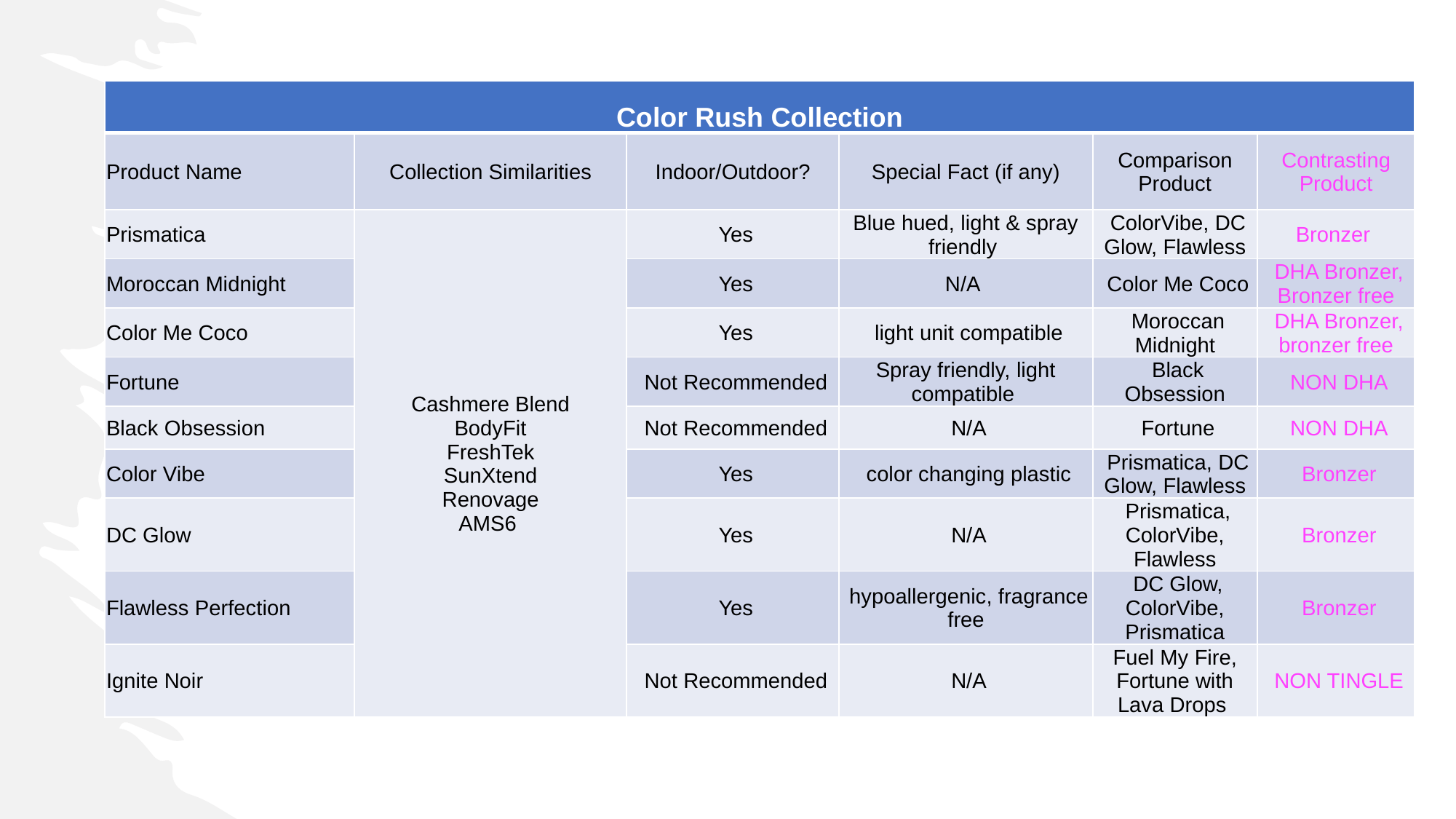

| Color Rush Collection |  |  |  |  |  |
| --- | --- | --- | --- | --- | --- |
| Product Name | Collection Similarities | Indoor/Outdoor? | Special Fact (if any) | Comparison Product | Contrasting Product |
| Prismatica | Cashmere Blend BodyFit FreshTek SunXtend Renovage AMS6 | Yes | Blue hued, light & spray friendly | ColorVibe, DC Glow, Flawless | Bronzer |
| Moroccan Midnight |  | Yes | N/A | Color Me Coco | DHA Bronzer, Bronzer free |
| Color Me Coco |  | Yes | light unit compatible | Moroccan Midnight | DHA Bronzer, bronzer free |
| Fortune |  | Not Recommended | Spray friendly, light compatible | Black Obsession | NON DHA |
| Black Obsession |  | Not Recommended | N/A | Fortune | NON DHA |
| Color Vibe |  | Yes | color changing plastic | Prismatica, DC Glow, Flawless | Bronzer |
| DC Glow |  | Yes | N/A | Prismatica, ColorVibe, Flawless | Bronzer |
| Flawless Perfection |  | Yes | hypoallergenic, fragrance free | DC Glow, ColorVibe, Prismatica | Bronzer |
| Ignite Noir |  | Not Recommended | N/A | Fuel My Fire, Fortune with Lava Drops | NON TINGLE |